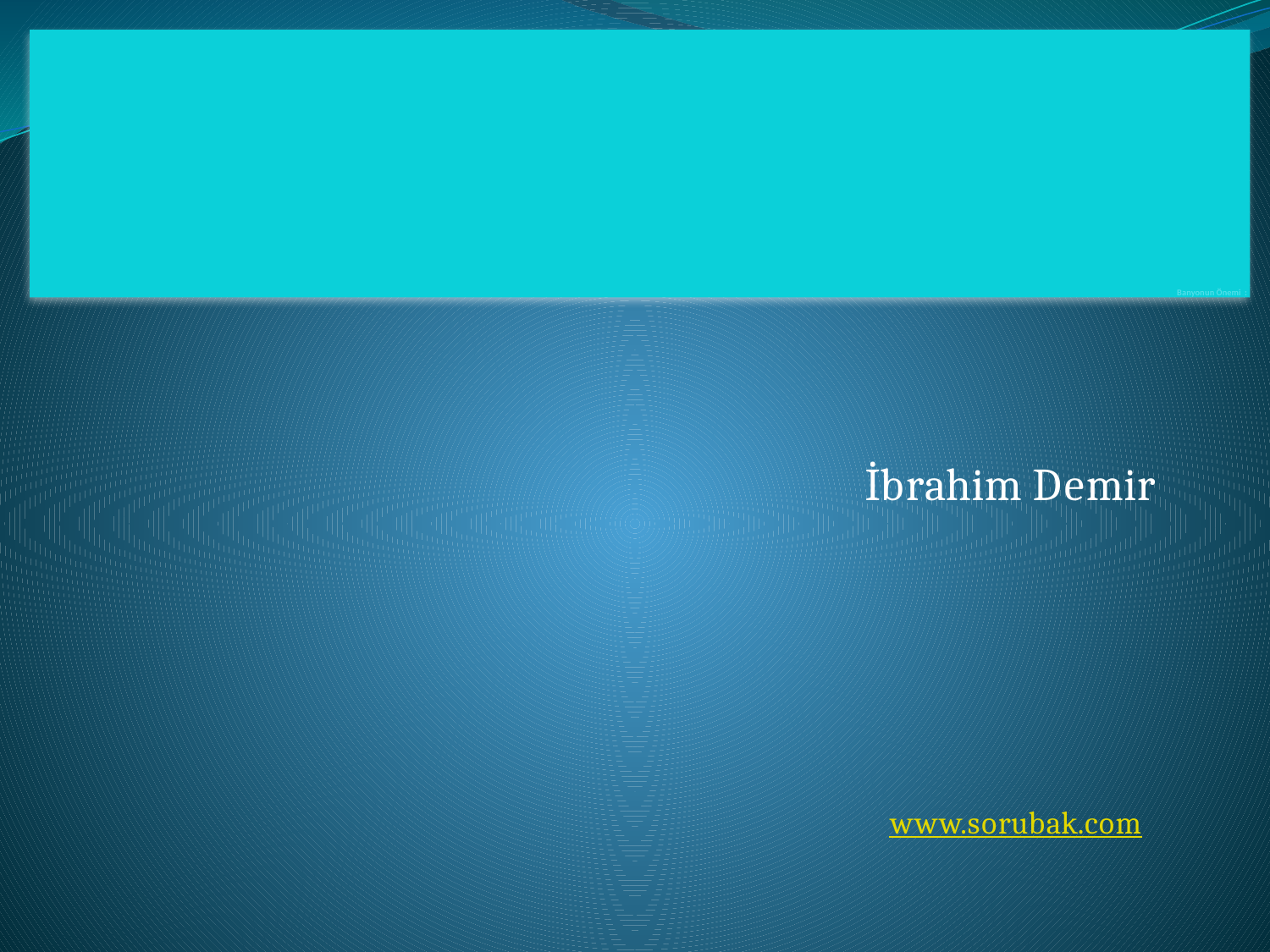

# Banyonun Önemi  :
İbrahim Demir
www.sorubak.com